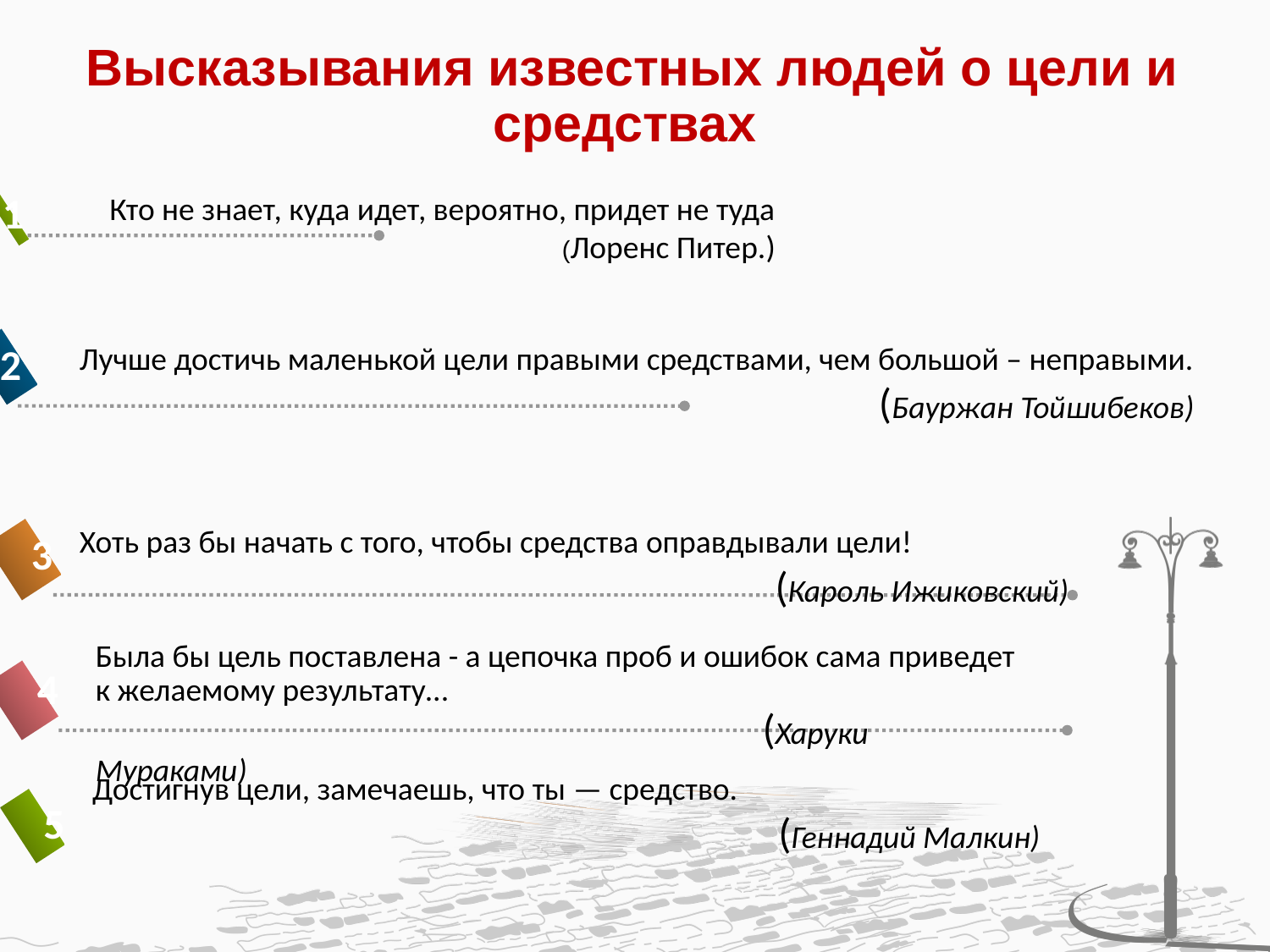

# Высказывания известных людей о цели и средствах
1
Кто не знает, куда идет, вероятно, придет не туда
(Лоренс Питер.)

2
Лучше достичь маленькой цели правыми средствами, чем большой – неправыми.
(Бауржан Тойшибеков)

Хоть раз бы начать с того, чтобы средства оправдывали цели!
                                                                         (Кароль Ижиковский)
3

Была бы цель поставлена - а цепочка проб и ошибок сама приведет к желаемому результату...
                                                                      (Харуки Мураками)

4

Достигнув цели, замечаешь, что ты — средство.
                                                                        (Геннадий Малкин)
5